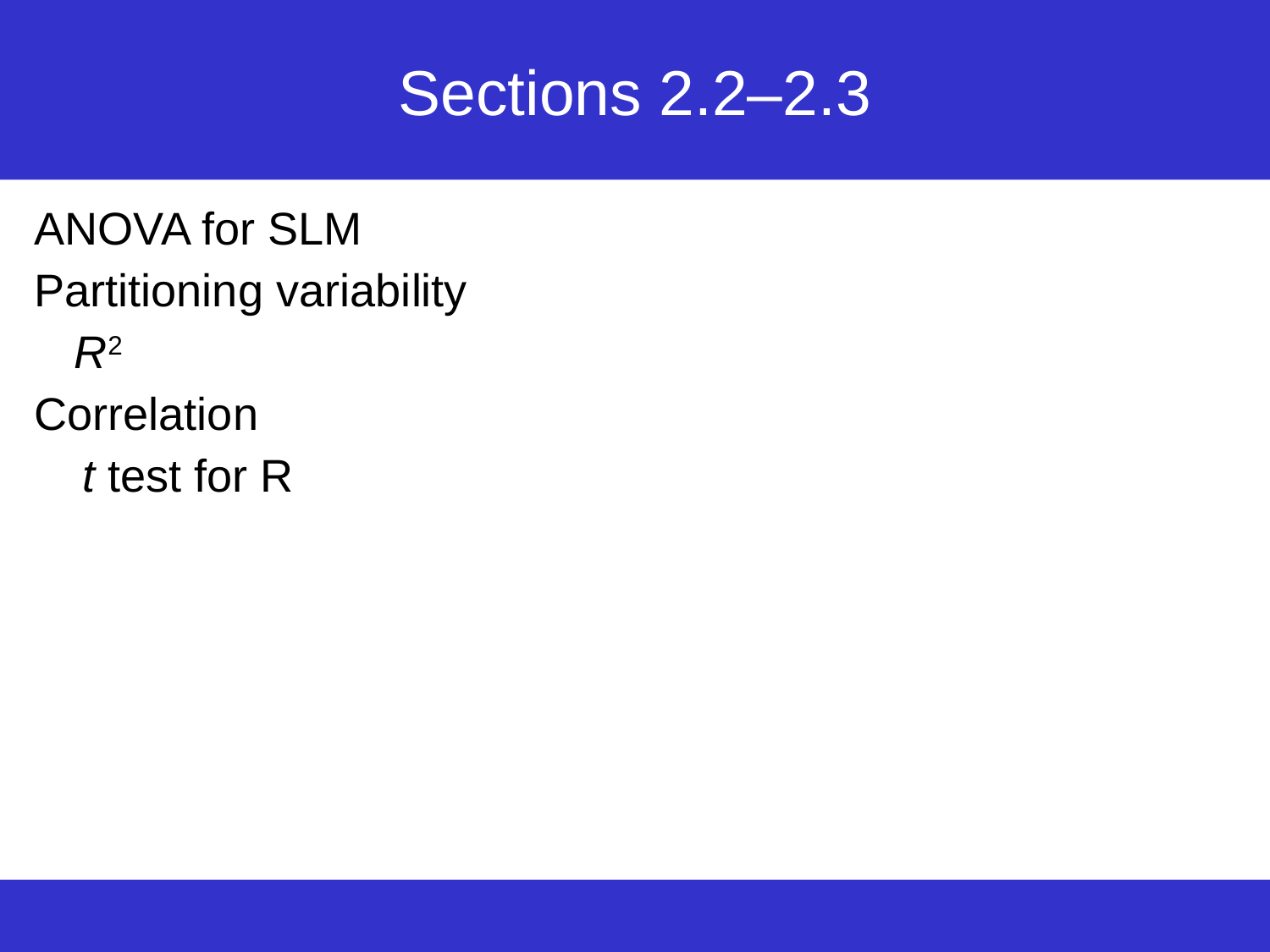

# Sections 2.2–2.3
ANOVA for SLM
Partitioning variability
R2
Correlation
t test for R